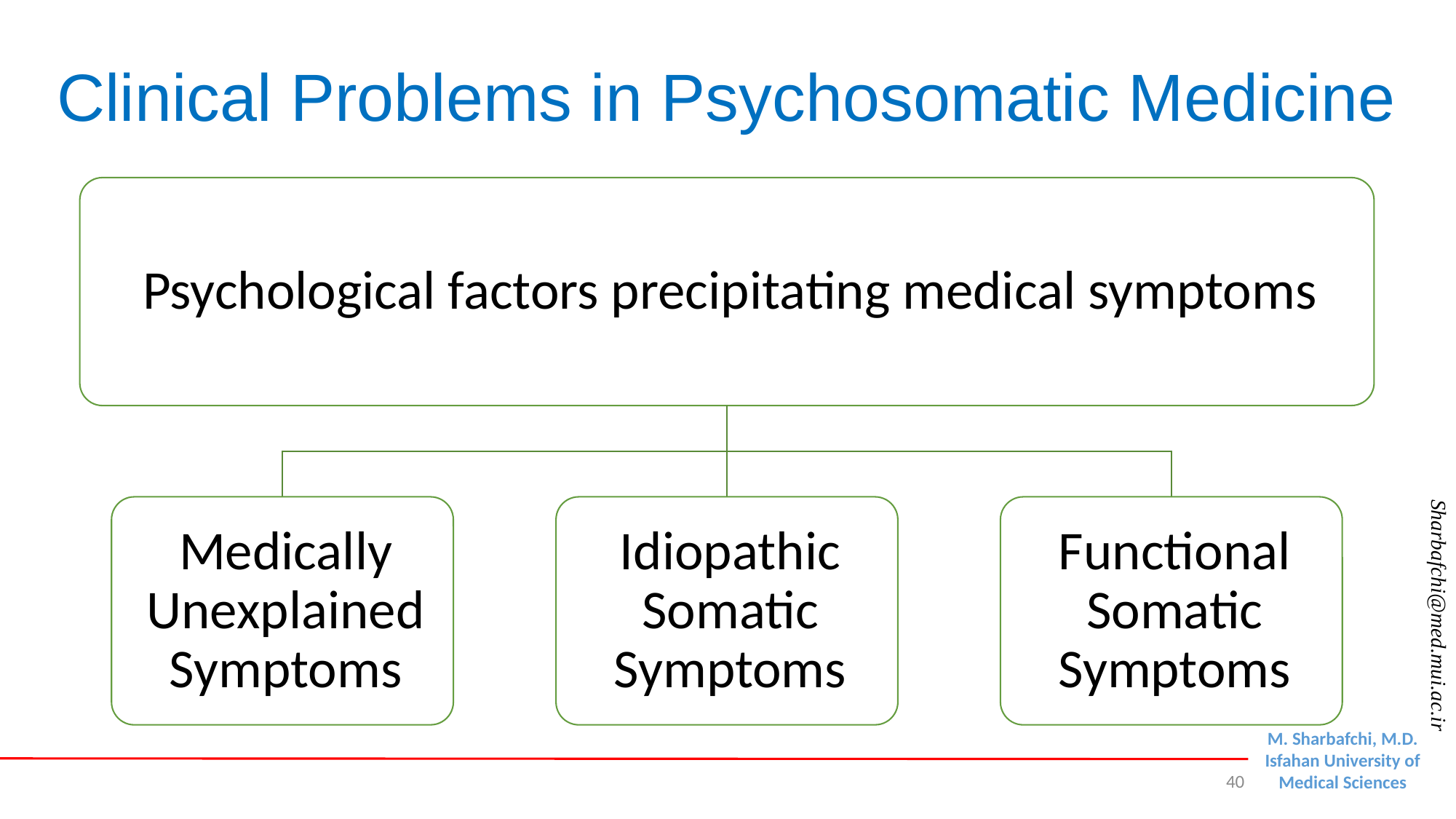

# Clinical Problems in Psychosomatic Medicine
Psychological factors precipitating medical symptoms
Medically Unexplained Symptoms
Idiopathic Somatic Symptoms
Functional Somatic
Symptoms
40